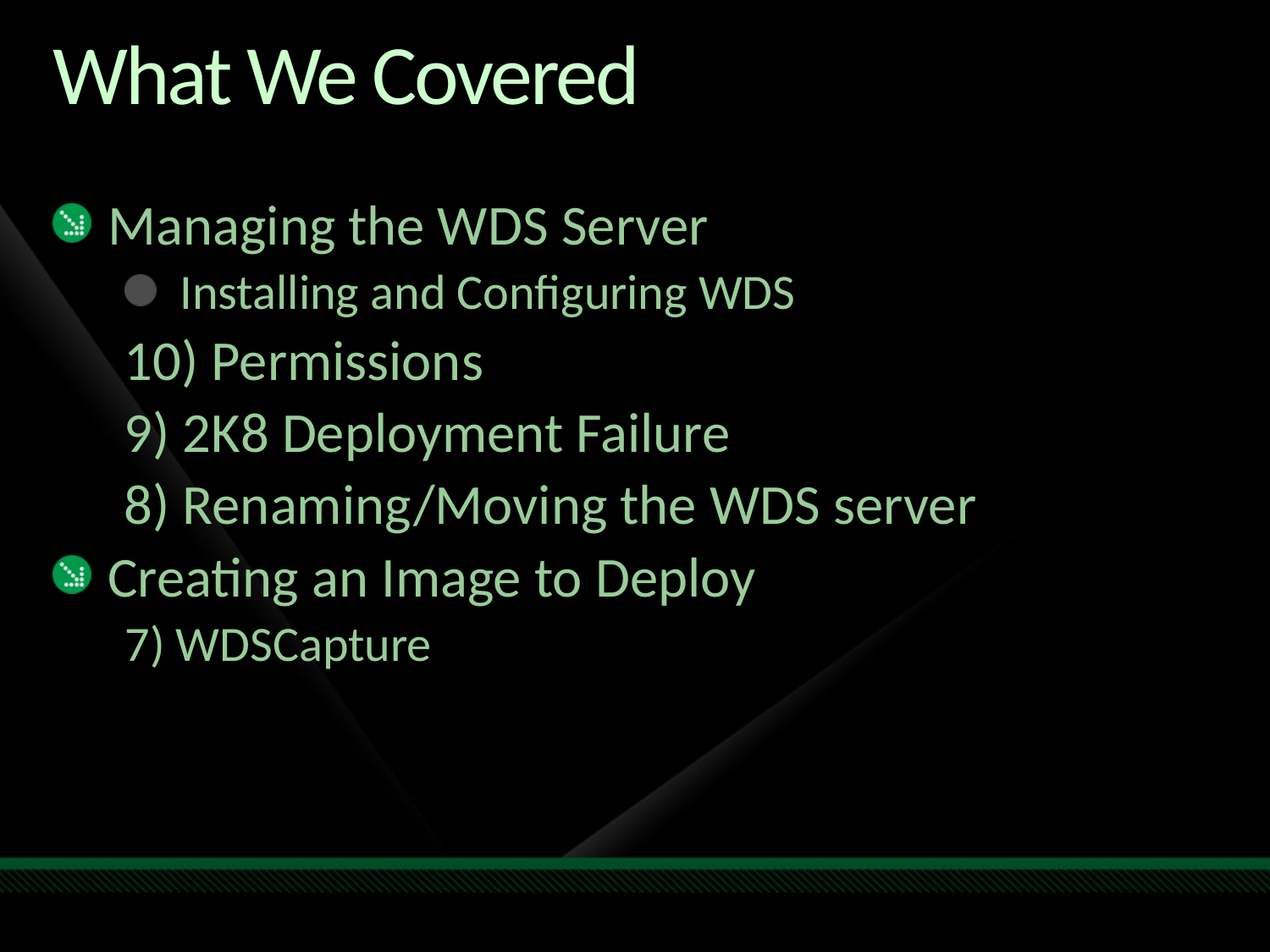

# What We Covered
Managing the WDS Server
Installing and Configuring WDS
	10) Permissions
	9) 2K8 Deployment Failure
	8) Renaming/Moving the WDS server
Creating an Image to Deploy
7) WDSCapture